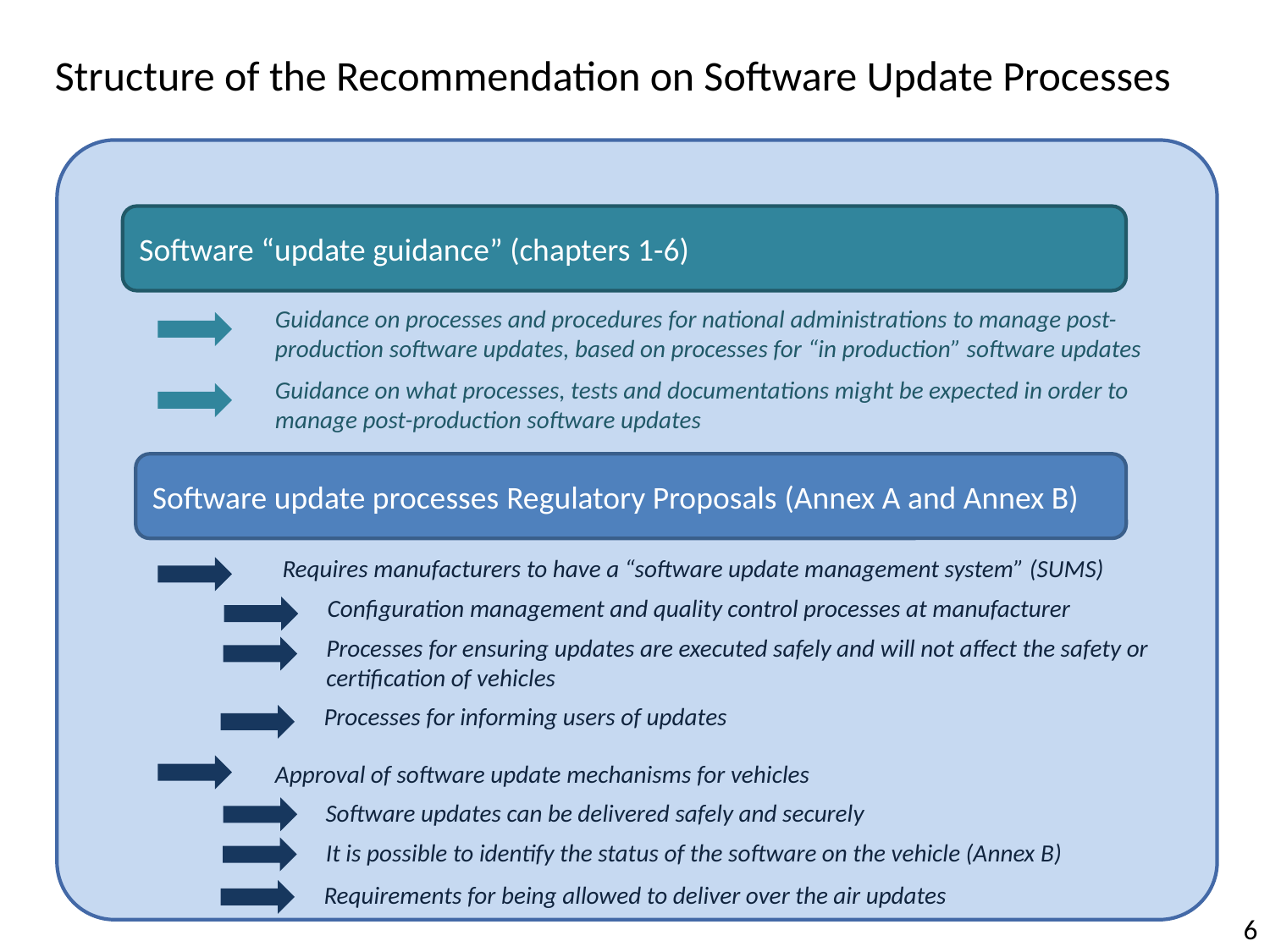

Structure of the Recommendation on Software Update Processes

Software “update guidance” (chapters 1-6)
Guidance on processes and procedures for national administrations to manage post-production software updates, based on processes for “in production” software updates

Guidance on what processes, tests and documentations might be expected in order to manage post-production software updates

Software update processes Regulatory Proposals (Annex A and Annex B)
Requires manufacturers to have a “software update management system” (SUMS)

Configuration management and quality control processes at manufacturer

Processes for ensuring updates are executed safely and will not affect the safety or certification of vehicles

Processes for informing users of updates

Approval of software update mechanisms for vehicles

Software updates can be delivered safely and securely

It is possible to identify the status of the software on the vehicle (Annex B)

Requirements for being allowed to deliver over the air updates